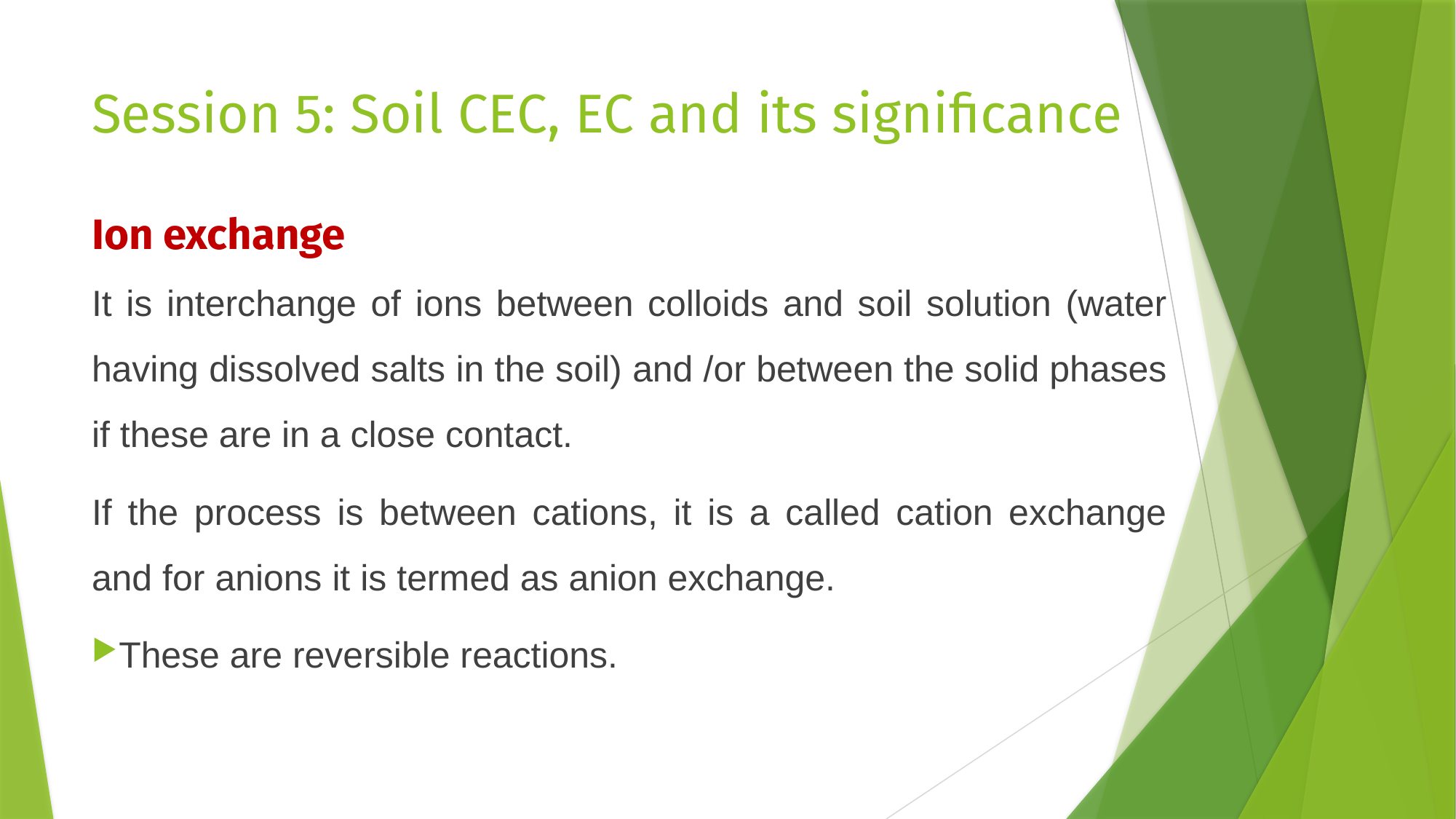

# Session 5: Soil CEC, EC and its significance
Ion exchange
It is interchange of ions between colloids and soil solution (water having dissolved salts in the soil) and /or between the solid phases if these are in a close contact.
If the process is between cations, it is a called cation exchange and for anions it is termed as anion exchange.
These are reversible reactions.